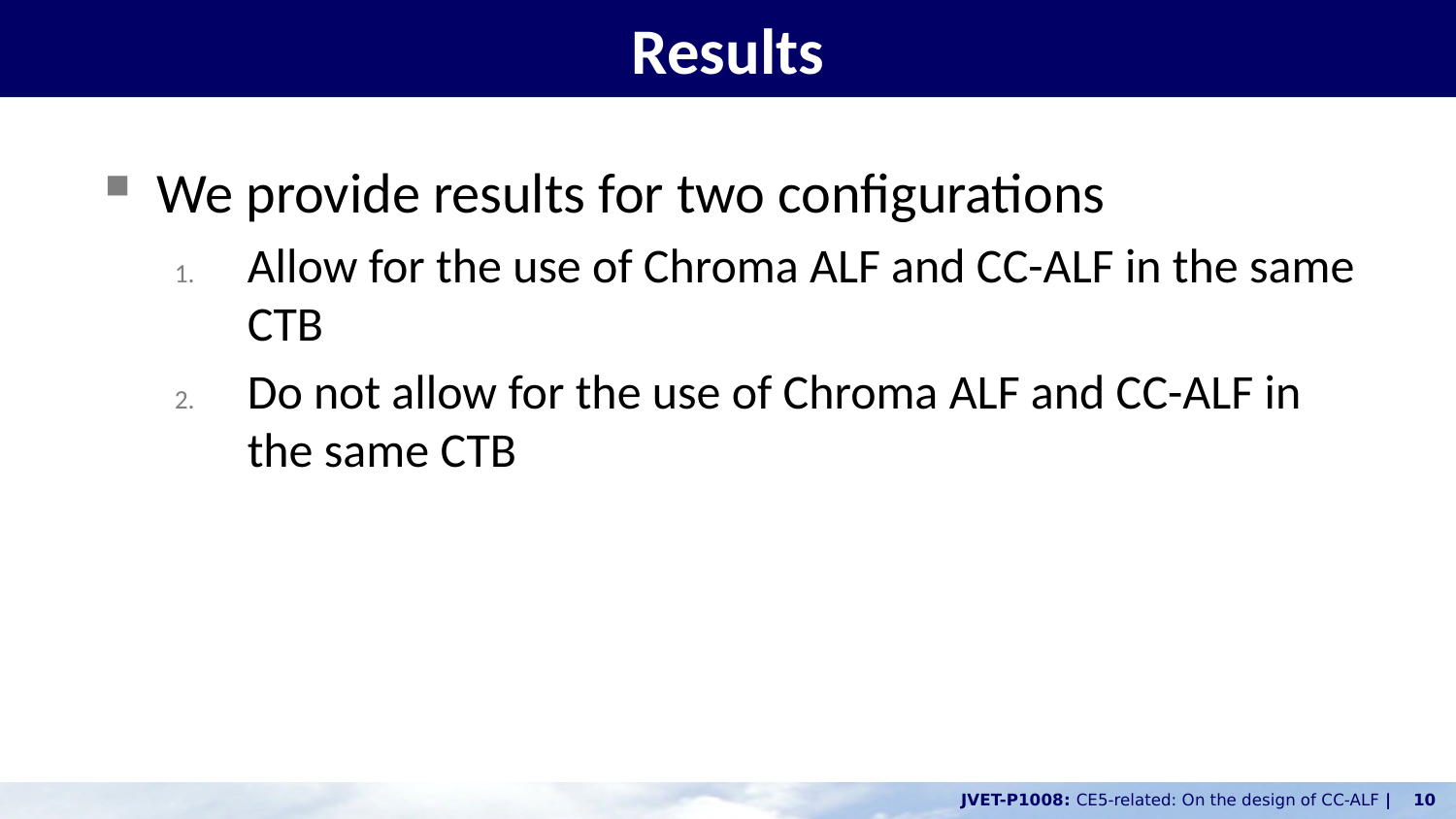

# Results
We provide results for two configurations
Allow for the use of Chroma ALF and CC-ALF in the same CTB
Do not allow for the use of Chroma ALF and CC-ALF in the same CTB